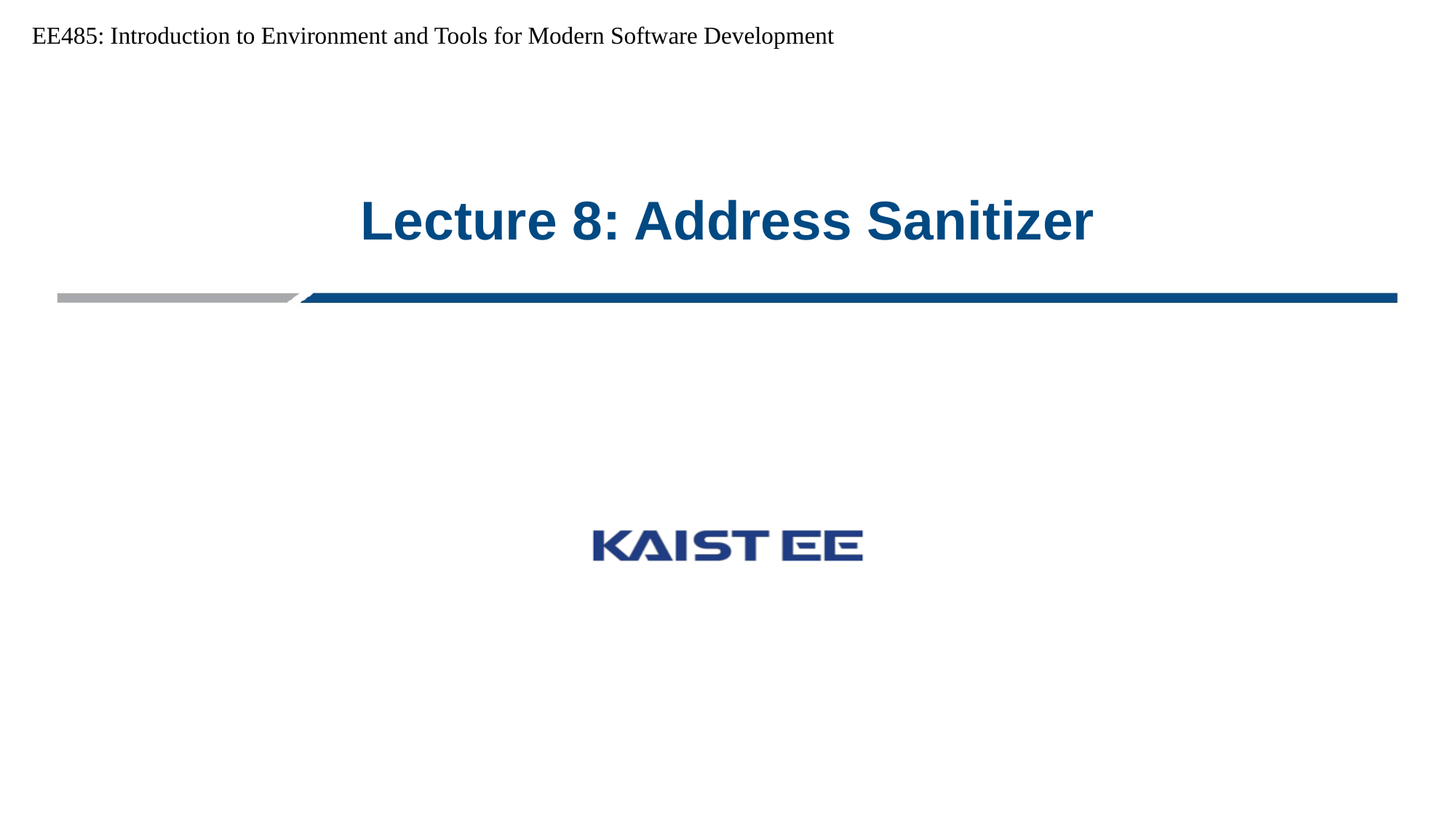

EE485: Introduction to Environment and Tools for Modern Software Development
# Lecture 8: Address Sanitizer